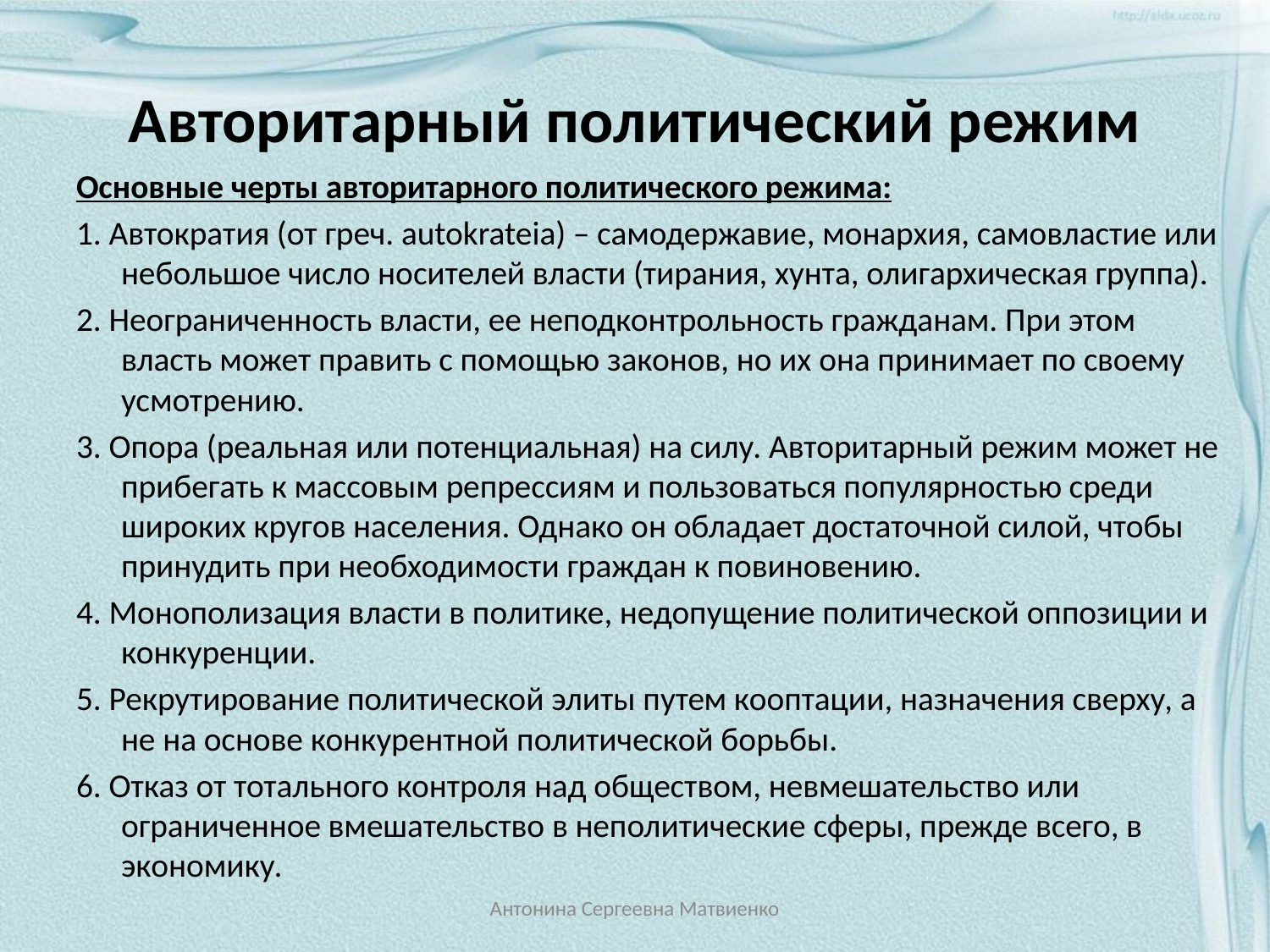

# Авторитарный политический режим
Основные черты авторитарного политического режима:
1. Автократия (от греч. autokrateia) – самодержавие, монархия, самовластие или небольшое число носителей власти (тирания, хунта, олигархическая группа).
2. Неограниченность власти, ее неподконтрольность гражданам. При этом власть может править с помощью законов, но их она принимает по своему усмотрению.
3. Опора (реальная или потенциальная) на силу. Авторитарный режим может не прибегать к массовым репрессиям и пользоваться популярностью среди широких кругов населения. Однако он обладает достаточной силой, чтобы принудить при необходимости граждан к повиновению.
4. Монополизация власти в политике, недопущение политической оппозиции и конкуренции.
5. Рекрутирование политической элиты путем кооптации, назначения сверху, а не на основе конкурентной политической борьбы.
6. Отказ от тотального контроля над обществом, невмешательство или ограниченное вмешательство в неполитические сферы, прежде всего, в экономику.
Антонина Сергеевна Матвиенко